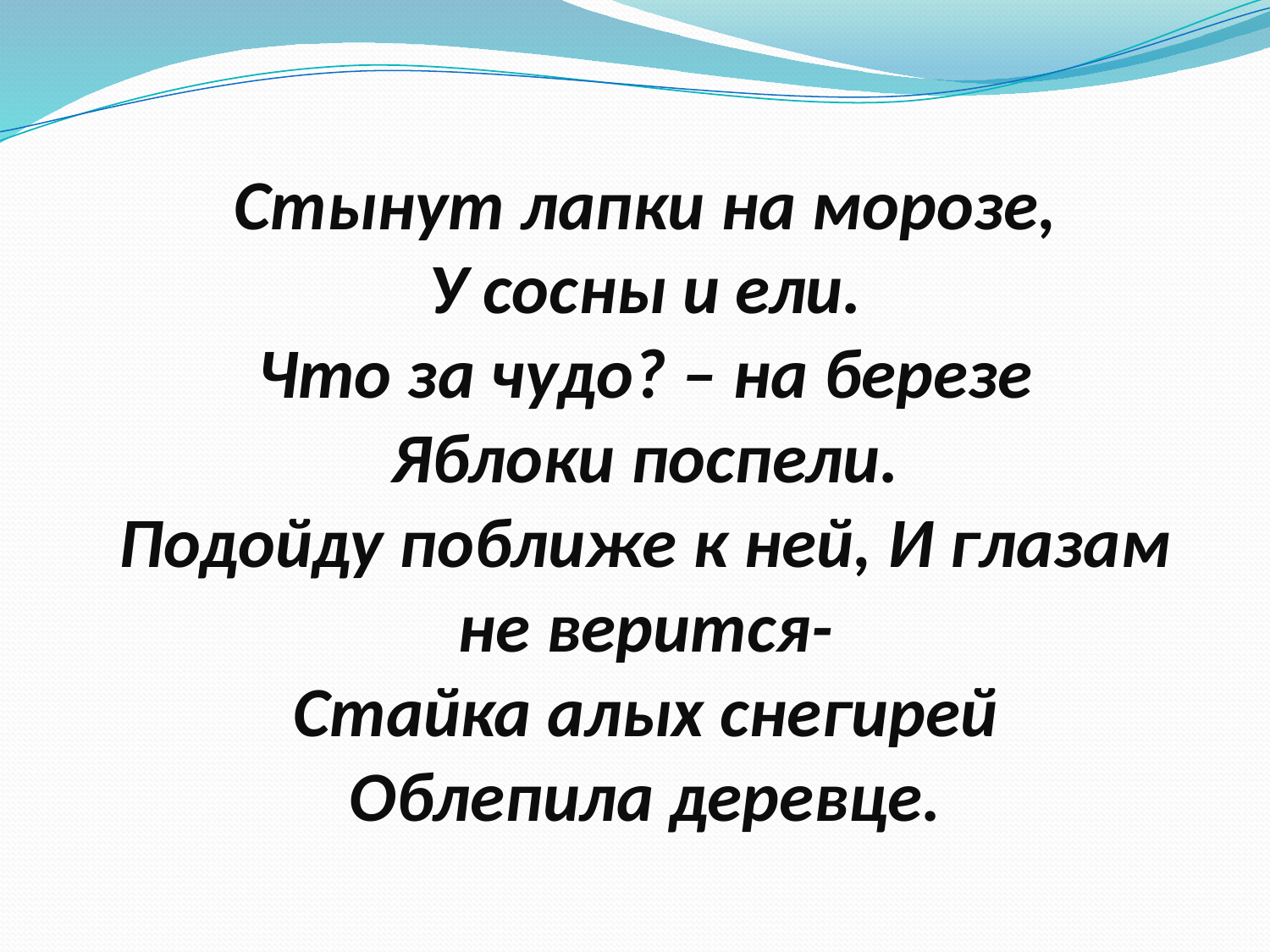

# Стынут лапки на морозе, У сосны и ели. Что за чудо? – на березе Яблоки поспели. Подойду поближе к ней, И глазам не верится- Стайка алых снегирей Облепила деревце.